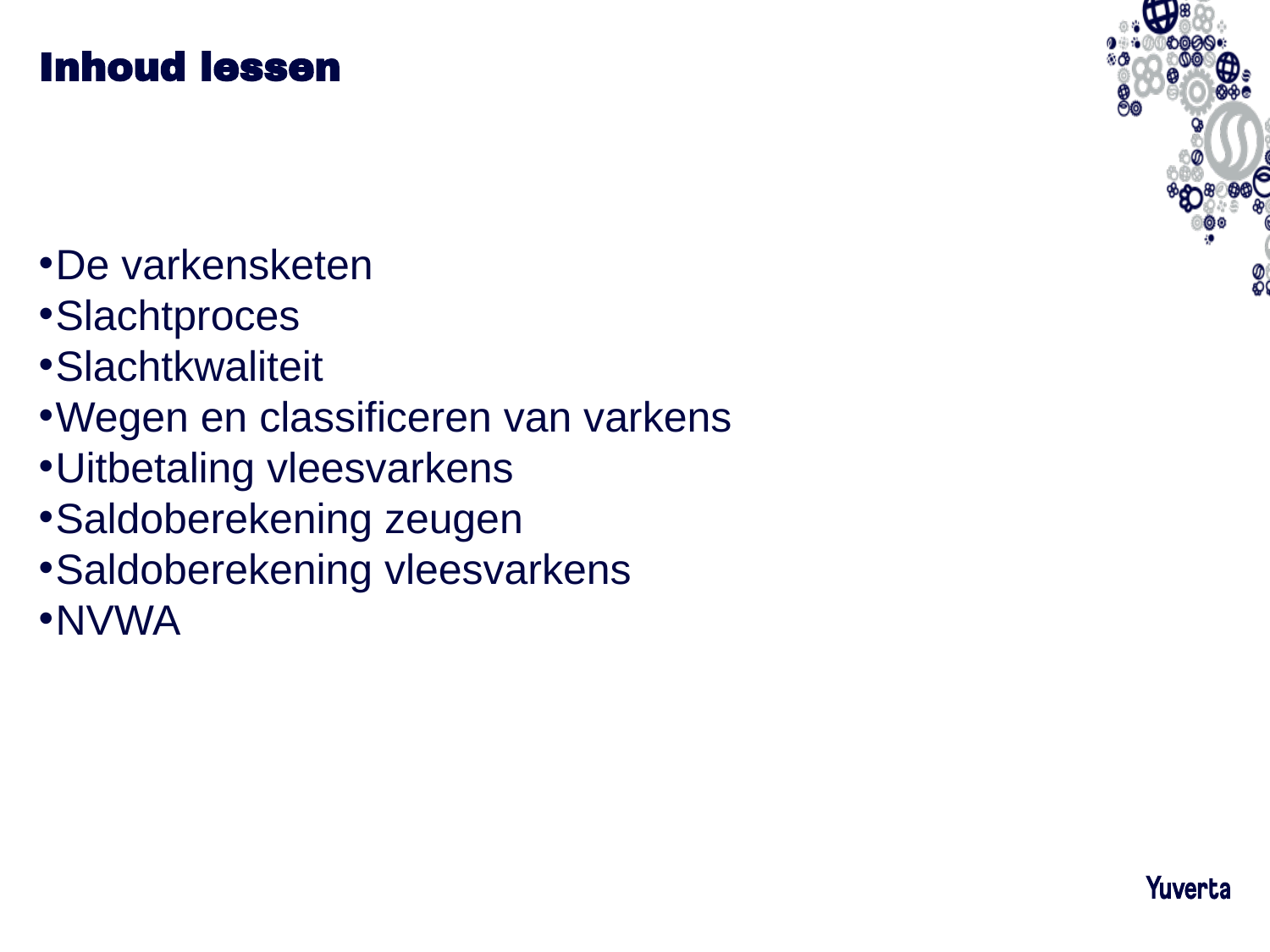

# Inhoud lessen
De varkensketen
Slachtproces
Slachtkwaliteit
Wegen en classificeren van varkens
Uitbetaling vleesvarkens
Saldoberekening zeugen
Saldoberekening vleesvarkens
NVWA